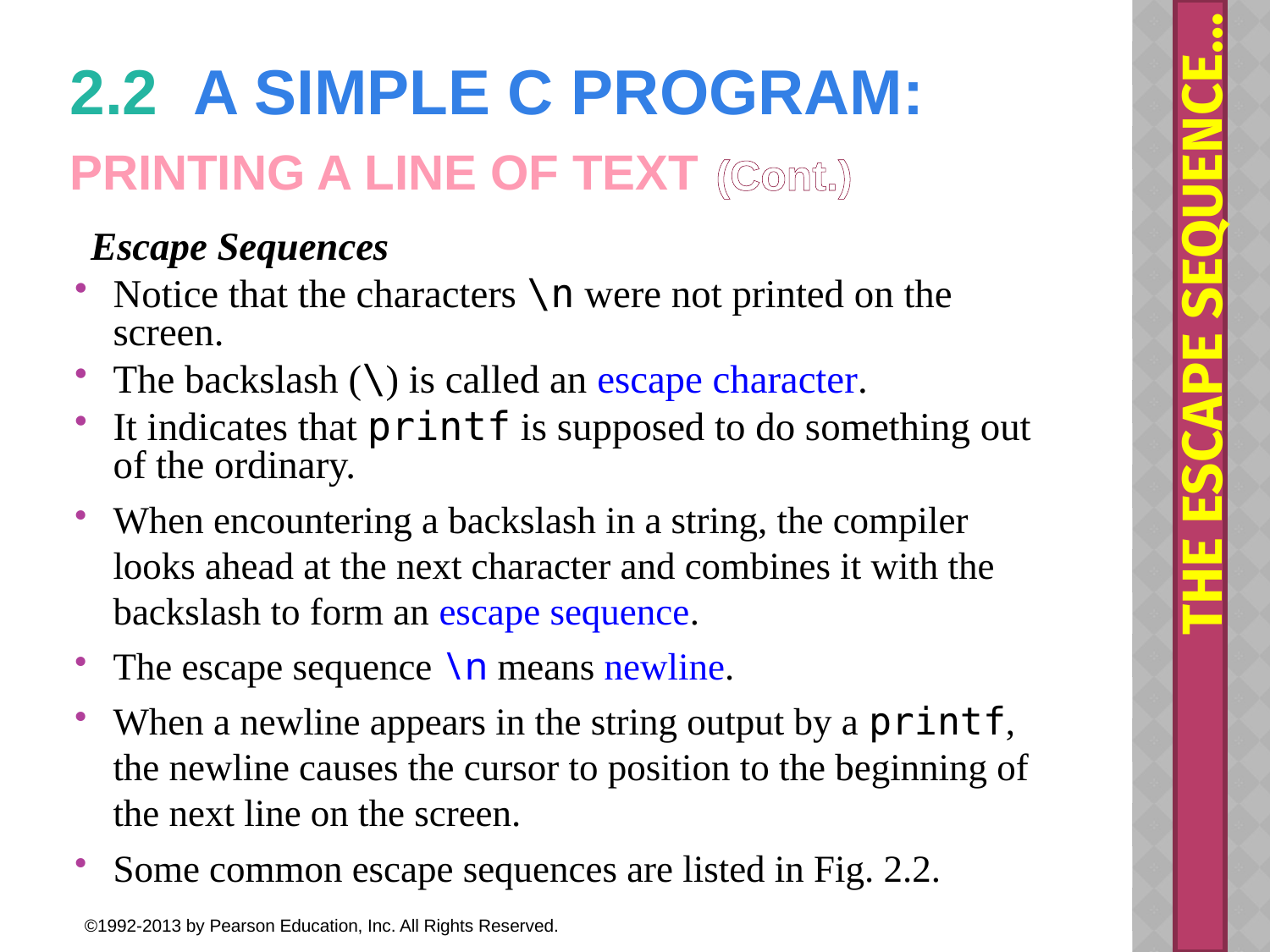

The Escape Sequence…
# 2.2  A Simple C Program: Printing a Line of Text (Cont.)
Escape Sequences
Notice that the characters \n were not printed on the screen.
The backslash (\) is called an escape character.
It indicates that printf is supposed to do something out of the ordinary.
When encountering a backslash in a string, the compiler looks ahead at the next character and combines it with the backslash to form an escape sequence.
The escape sequence \n means newline.
When a newline appears in the string output by a printf, the newline causes the cursor to position to the beginning of the next line on the screen.
Some common escape sequences are listed in Fig. 2.2.

©1992-2013 by Pearson Education, Inc. All Rights Reserved.